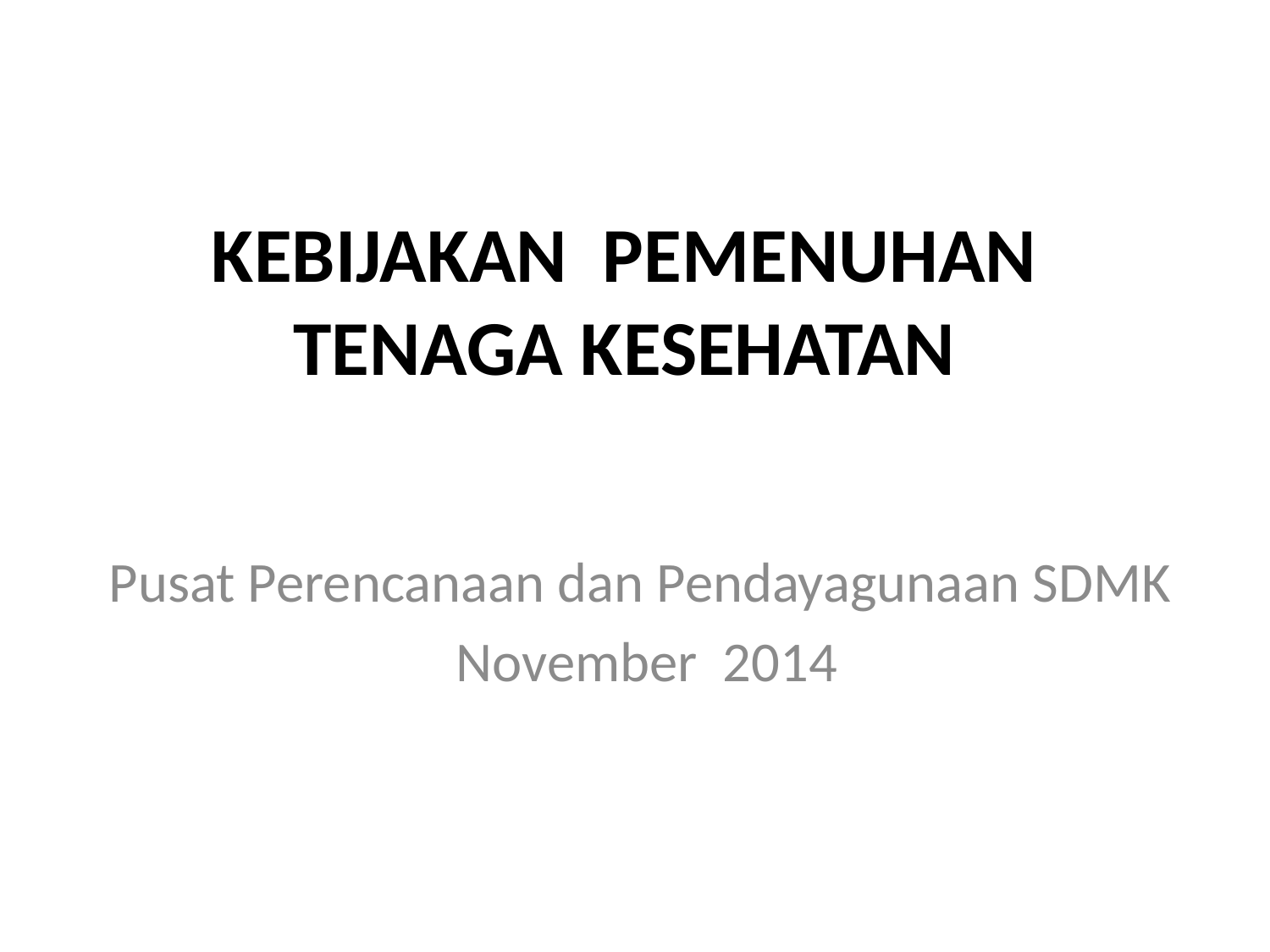

# KEBIJAKAN  PEMENUHAN TENAGA KESEHATAN
Pusat Perencanaan dan Pendayagunaan SDMK
 November  2014